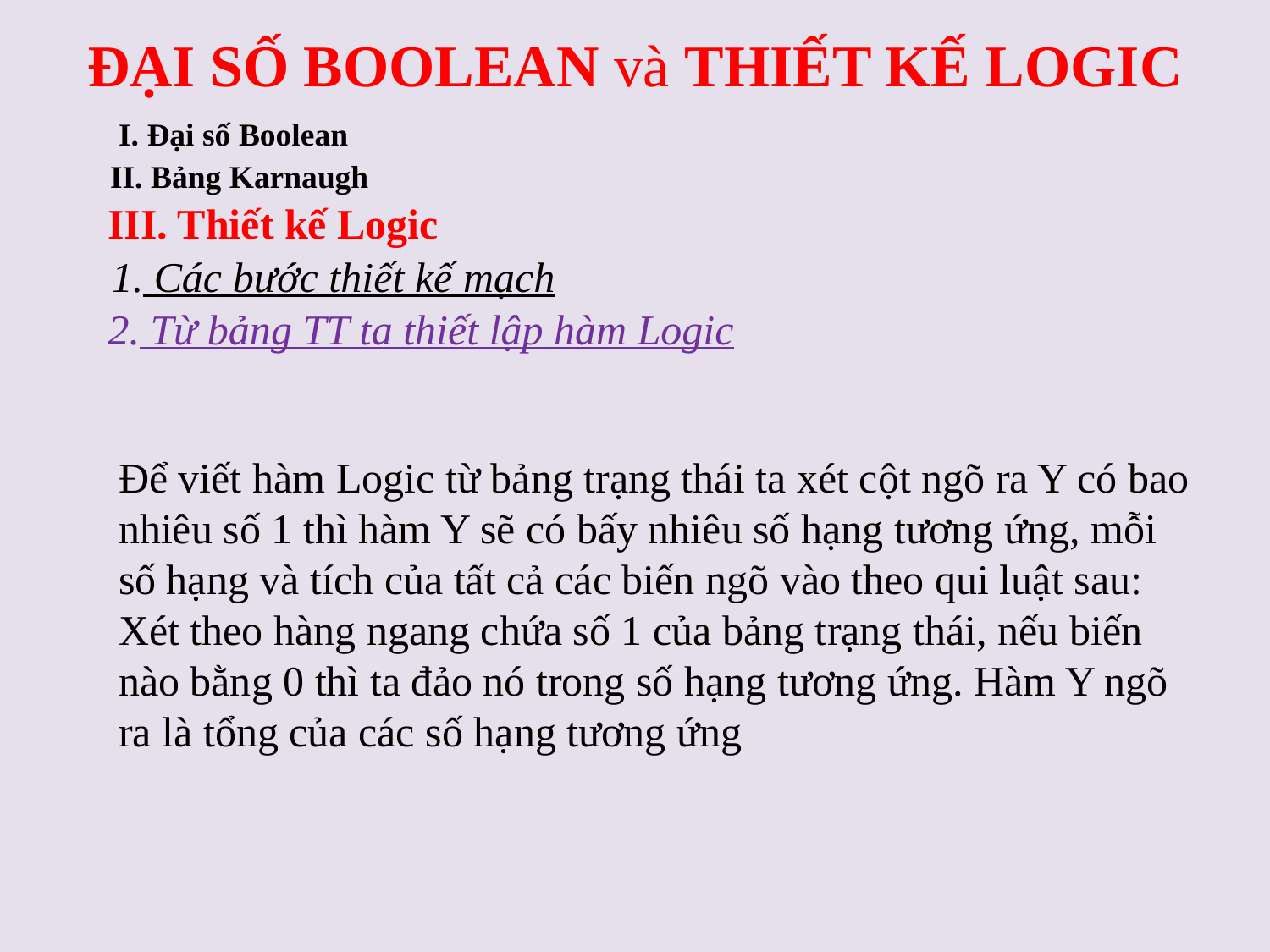

# đại số boolean và thiết kế logic
I. Đại số Boolean
II. Bảng Karnaugh
III. Thiết kế Logic
1. Các bước thiết kế mạch
2. Từ bảng TT ta thiết lập hàm Logic
Để viết hàm Logic từ bảng trạng thái ta xét cột ngõ ra Y có bao nhiêu số 1 thì hàm Y sẽ có bấy nhiêu số hạng tương ứng, mỗi số hạng và tích của tất cả các biến ngõ vào theo qui luật sau: Xét theo hàng ngang chứa số 1 của bảng trạng thái, nếu biến nào bằng 0 thì ta đảo nó trong số hạng tương ứng. Hàm Y ngõ ra là tổng của các số hạng tương ứng